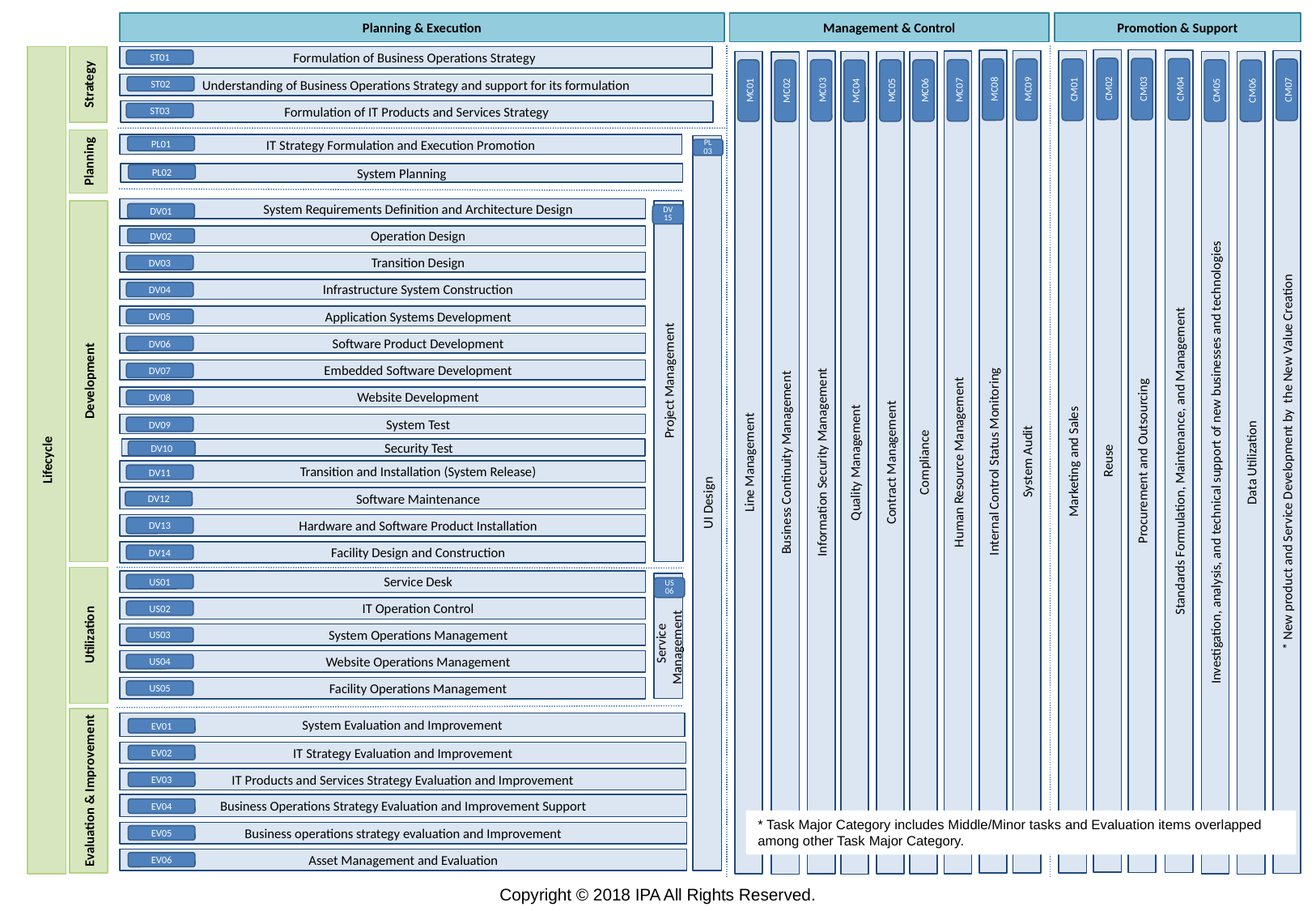

Planning & Execution
Management & Control
Promotion & Support
Formulation of Business Operations Strategy
ST01
Strategy
Lifecycle
Reuse
CM02
Procurement and Outsourcing
CM03
Standards Formulation, Maintenance, and Management
CM04
Internal Control Status Monitoring
MC08
System Audit
MC09
Marketing and Sales
CM01
* New product and Service Development by  the New Value Creation
CM07
Information Security Management
MC03
Human Resource Management
MC07
Line Management
MC01
Contract Management
MC05
Compliance
MC06
Investigation, analysis, and technical support of new businesses and technologies
CM05
Quality Management
MC04
Data Utilization
CM06
Business Continuity Management
MC02
Understanding of Business Operations Strategy and support for its formulation
ST02
Formulation of IT Products and Services Strategy
ST03
Planning
IT Strategy Formulation and Execution Promotion
PL01
System Planning
PL02
System Requirements Definition and Architecture Design
DV01
Operation Design
DV02
Transition Design
DV03
Infrastructure System Construction
DV04
Application Systems Development
DV05
Software Product Development
DV06
Embedded Software Development
DV07
Website Development
DV08
System Test
DV09
Transition and Installation (System Release)
DV11
Software Maintenance
DV12
Hardware and Software Product Installation
DV13
Facility Design and Construction
DV14
Development
Project Management
DV15
Utilization
Service Desk
US01
IT Operation Control
US02
System Operations Management
US03
Website Operations Management
US04
Facility Operations Management
US05
        Service
 Management
US06
Evaluation & Improvement
System Evaluation and Improvement
EV01
IT Strategy Evaluation and Improvement
EV02
IT Products and Services Strategy Evaluation and Improvement
EV03
Business Operations Strategy Evaluation and Improvement Support
EV04
Business operations strategy evaluation and Improvement
EV05
Asset Management and Evaluation
EV06
* Task Major Category includes Middle/Minor tasks and Evaluation items overlapped among other Task Major Category.
Security Test
DV10
UI Design
PL03